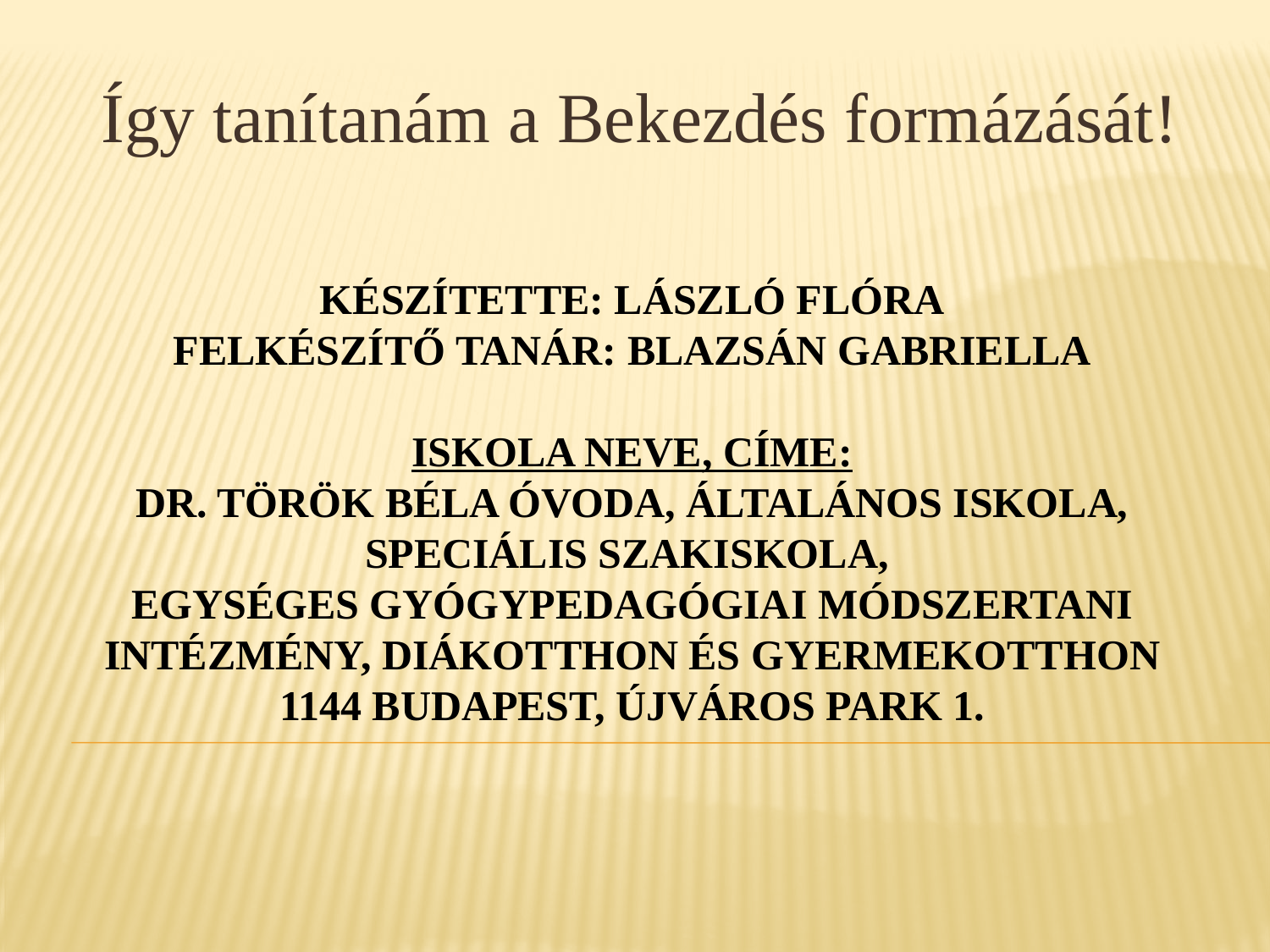

Így tanítanám a Bekezdés formázását!
# KÉSZÍTETTE: LÁSZLÓ FLÓRA FELKÉSZÍTŐ TANÁR: BLAZSÁN GABRIELLA ISKOLA NEVE, CÍME: DR. TÖRÖK BÉLA ÓVODA, ÁLTALÁNOS ISKOLA, SPECIÁLIS SZAKISKOLA, EGYSÉGES GYÓGYPEDAGÓGIAI MÓDSZERTANI INTÉZMÉNY, DIÁKOTTHON ÉS GYERMEKOTTHON 1144 BUDAPEST, ÚJVÁROS PARK 1.